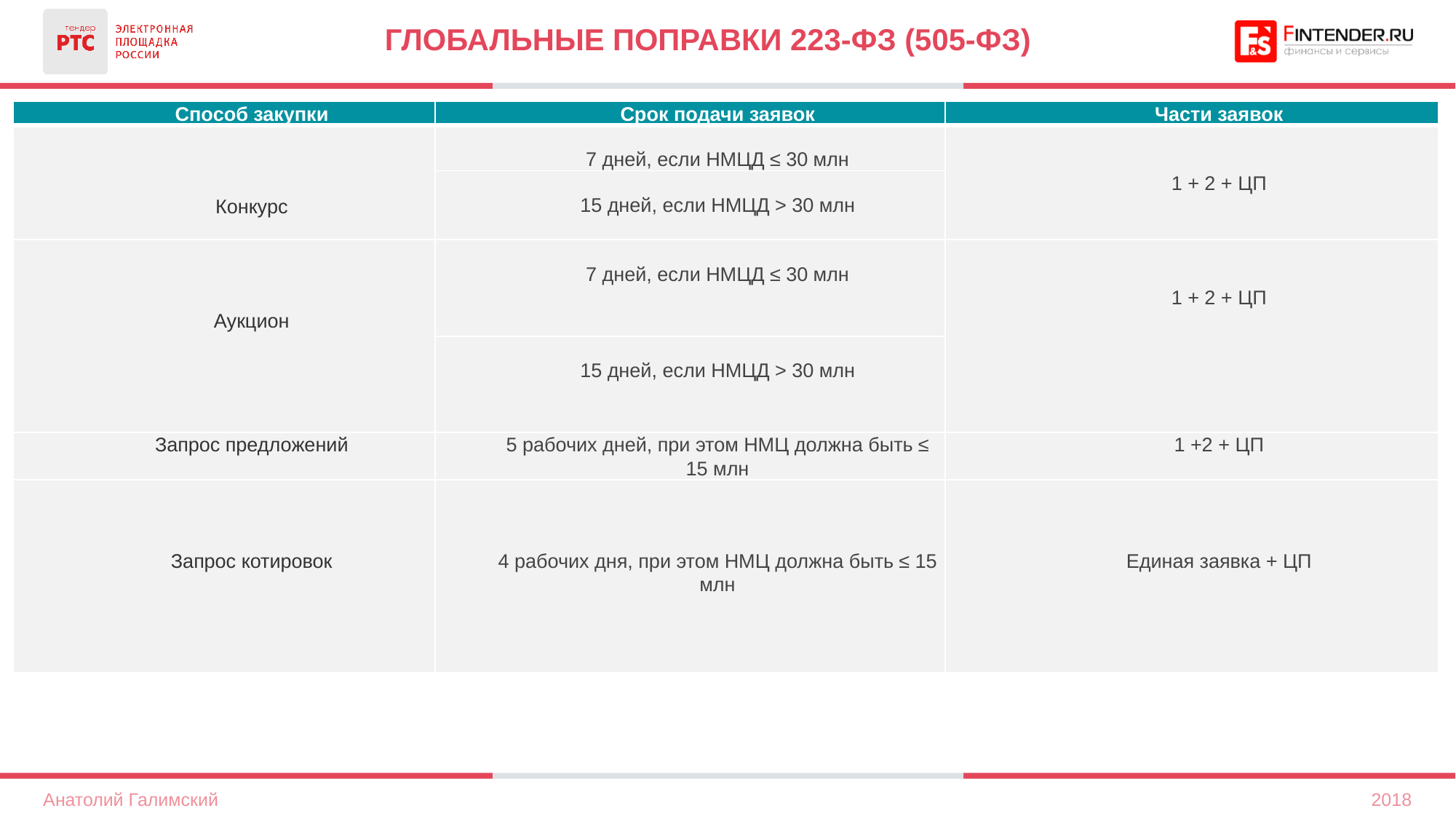

# ГЛОБАЛЬНЫЕ ПОПРАВКИ 223-фз (505-фз)

| Способ закупки | Срок подачи заявок | Части заявок |
| --- | --- | --- |
| Конкурс | 7 дней, если НМЦД ≤ 30 млн | 1 + 2 + ЦП |
|  | 15 дней, если НМЦД > 30 млн |  |
| Аукцион | 7 дней, если НМЦД ≤ 30 млн | 1 + 2 + ЦП |
|  | 15 дней, если НМЦД > 30 млн |  |
| Запрос предложений | 5 рабочих дней, при этом НМЦ должна быть ≤ 15 млн | 1 +2 + ЦП |
| Запрос котировок | 4 рабочих дня, при этом НМЦ должна быть ≤ 15 млн | Единая заявка + ЦП |

2018
Анатолий Галимский